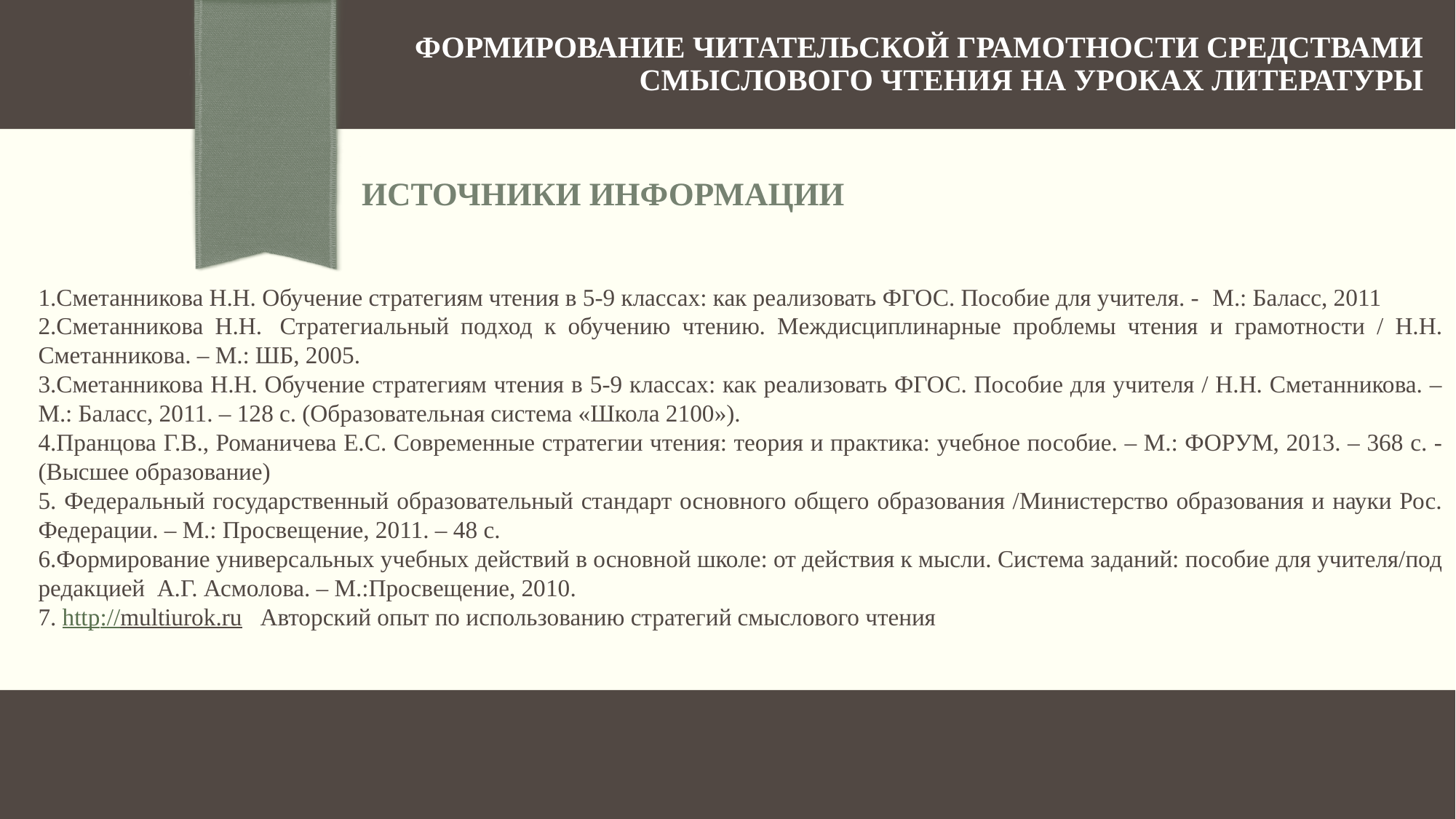

ФОРМИРОВАНИЕ ЧИТАТЕЛЬСКОЙ ГРАМОТНОСТИ СРЕДСТВАМИ СМЫСЛОВОГО ЧТЕНИЯ НА УРОКАХ ЛИТЕРАТУРЫ

1.Сметанникова Н.Н. Обучение стратегиям чтения в 5-9 классах: как реализовать ФГОС. Пособие для учителя. -  М.: Баласс, 2011
2.Сметанникова Н.Н.  Стратегиальный подход к обучению чтению. Междисциплинарные проблемы чтения и грамотности / Н.Н. Сметанникова. – М.: ШБ, 2005.
3.Сметанникова Н.Н. Обучение стратегиям чтения в 5-9 классах: как реализовать ФГОС. Пособие для учителя / Н.Н. Сметанникова. – М.: Баласс, 2011. – 128 с. (Образовательная система «Школа 2100»).
4.Пранцова Г.В., Романичева Е.С. Современные стратегии чтения: теория и практика: учебное пособие. – М.: ФОРУМ, 2013. – 368 с. - (Высшее образование)
5. Федеральный государственный образовательный стандарт основного общего образования /Министерство образования и науки Рос. Федерации. – М.: Просвещение, 2011. – 48 с.
6.Формирование универсальных учебных действий в основной школе: от действия к мысли. Система заданий: пособие для учителя/под редакцией  А.Г. Асмолова. – М.:Просвещение, 2010.
7. http://multiurok.ru   Авторский опыт по использованию стратегий смыслового чтения

# источники информации